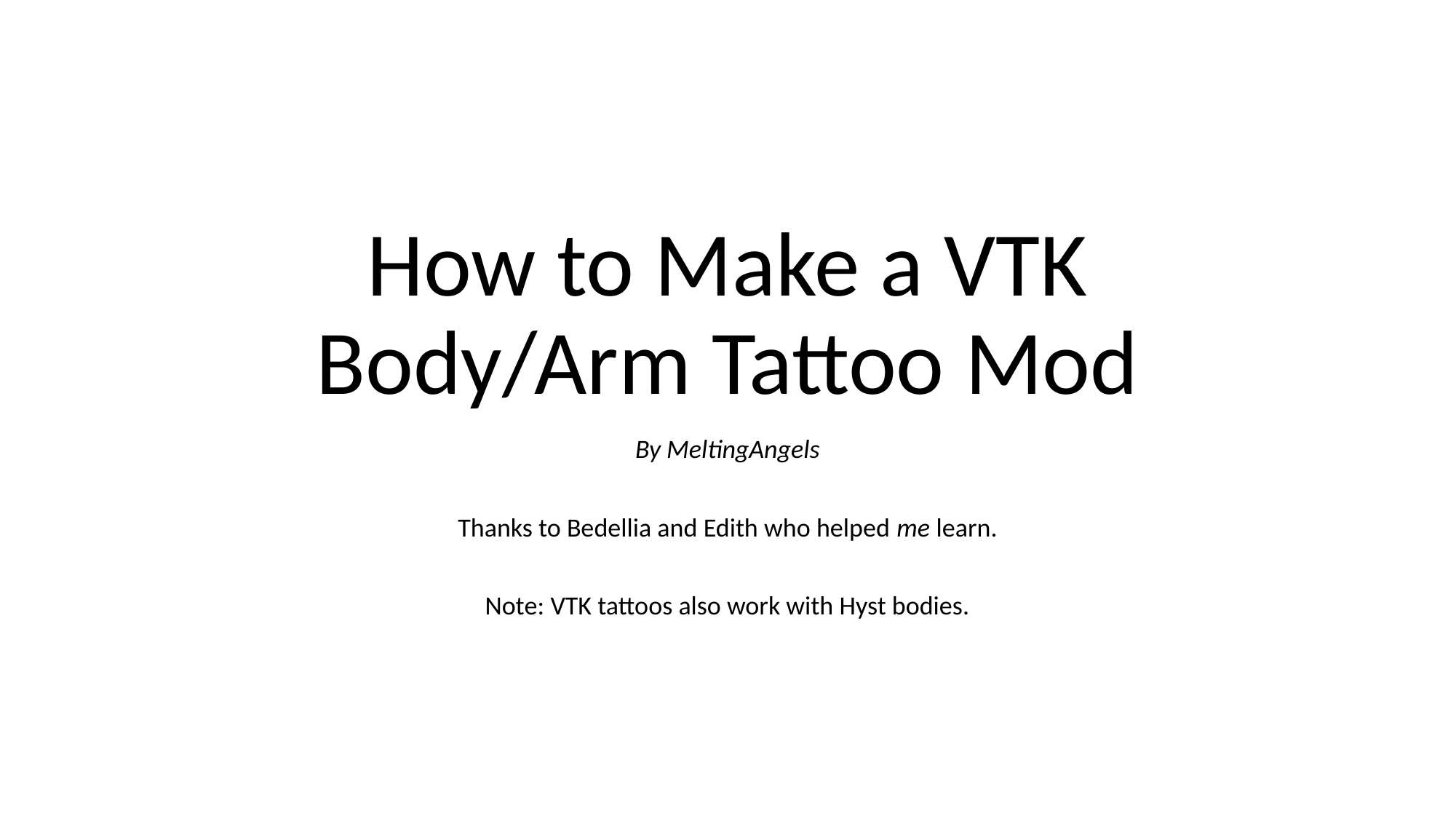

# How to Make a VTK Body/Arm Tattoo Mod
By MeltingAngels

Thanks to Bedellia and Edith who helped me learn.

Note: VTK tattoos also work with Hyst bodies.